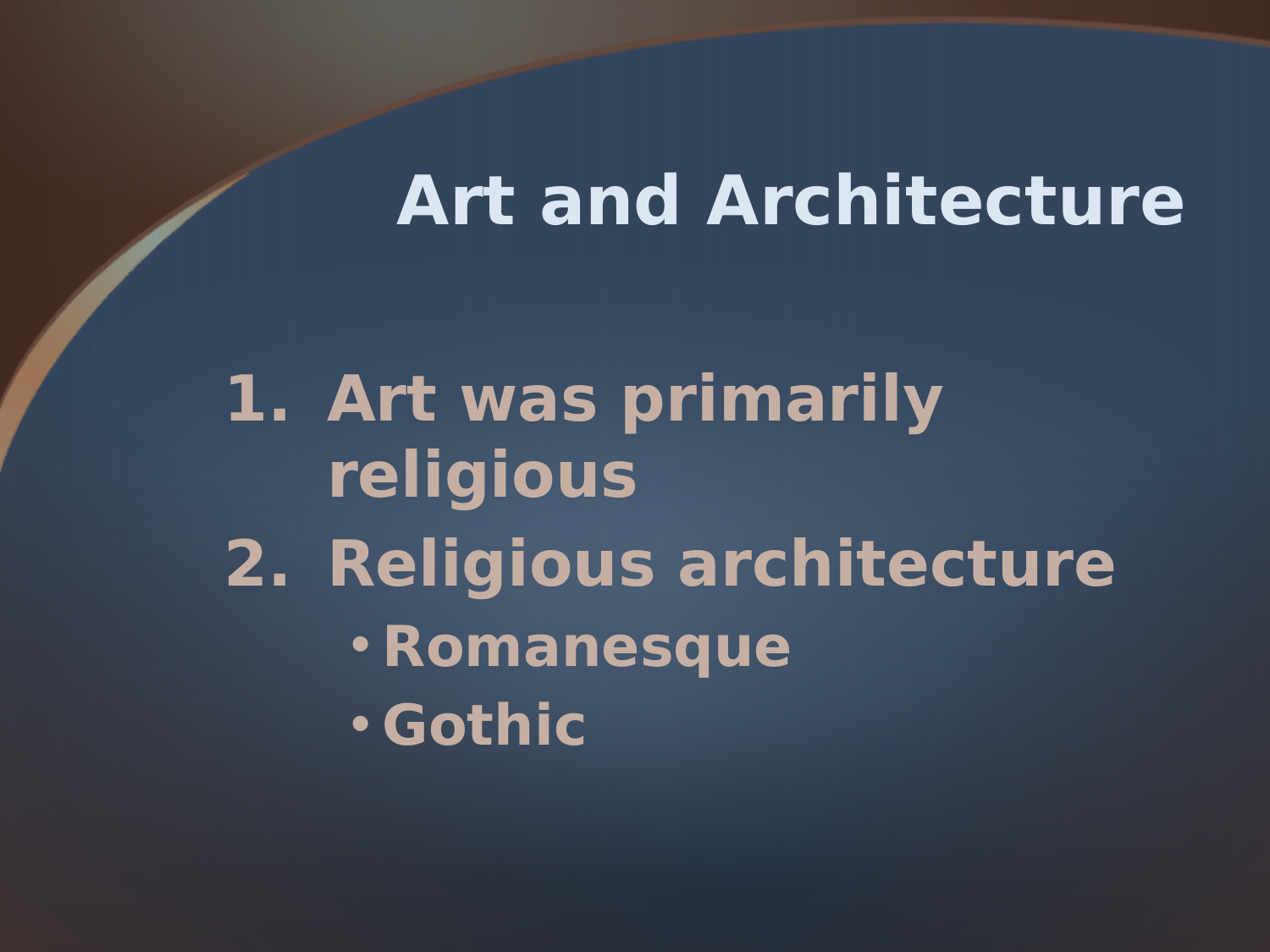

# Art and Architecture
Art was primarily religious
Religious architecture
Romanesque
Gothic